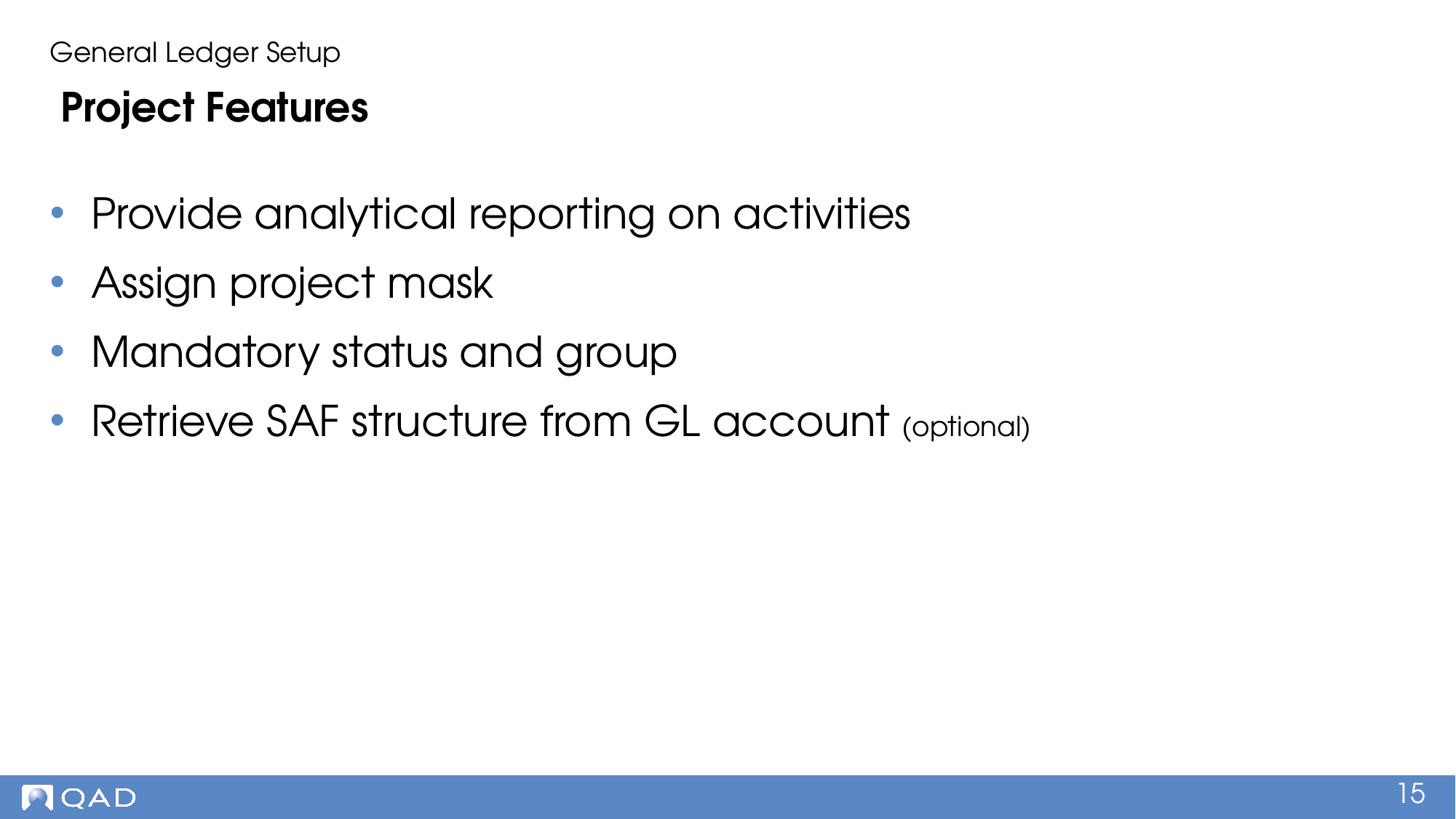

General Ledger Setup
# Project Features
Provide analytical reporting on activities
Assign project mask
Mandatory status and group
Retrieve SAF structure from GL account (optional)

15